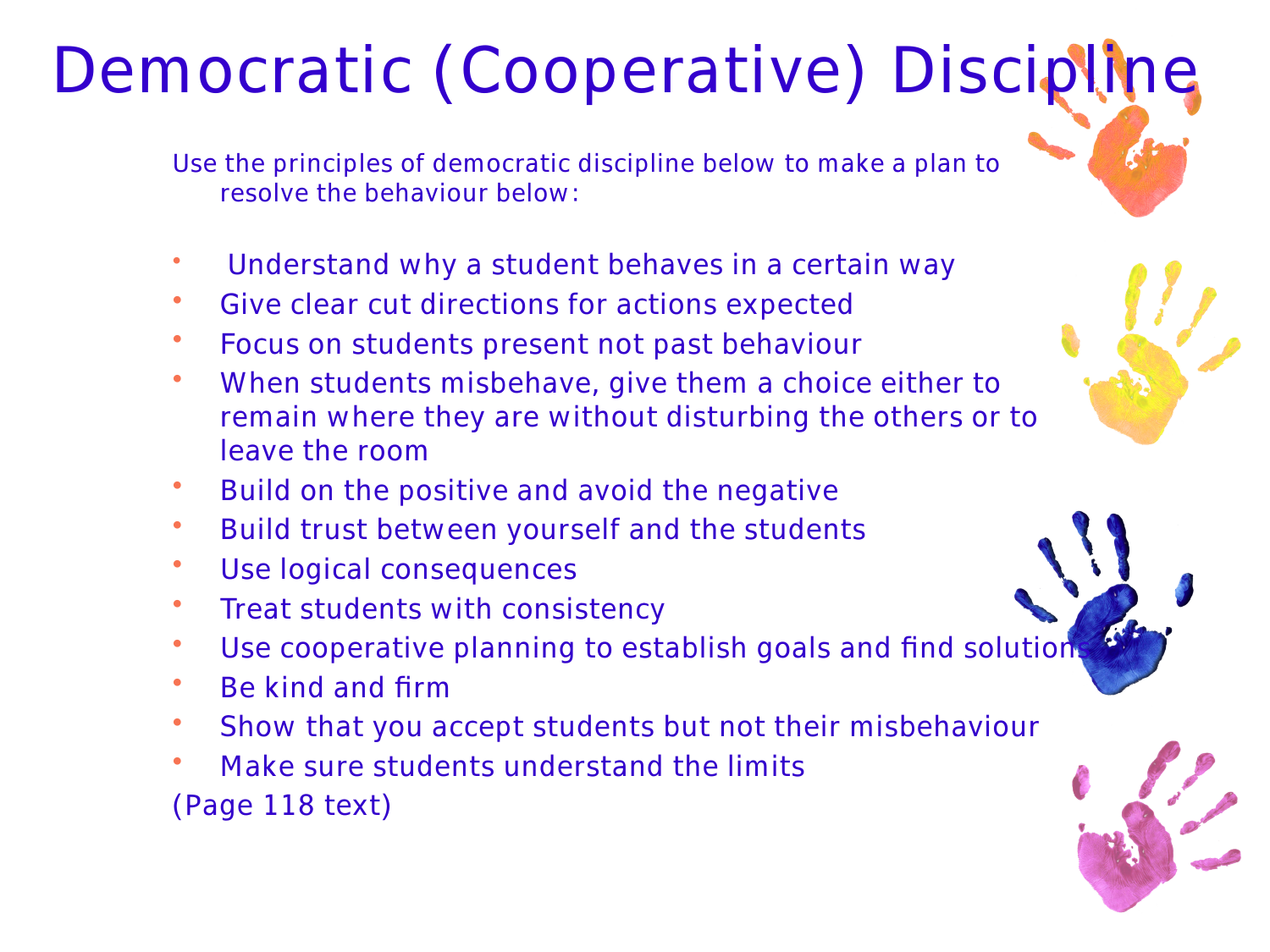

# Democratic (Cooperative) Discipline
Use the principles of democratic discipline below to make a plan to resolve the behaviour below:

 Understand why a student behaves in a certain way
Give clear cut directions for actions expected
Focus on students present not past behaviour
When students misbehave, give them a choice either to remain where they are without disturbing the others or to leave the room
Build on the positive and avoid the negative
Build trust between yourself and the students
Use logical consequences
Treat students with consistency
Use cooperative planning to establish goals and find solutions
Be kind and firm
Show that you accept students but not their misbehaviour
Make sure students understand the limits
(Page 118 text)